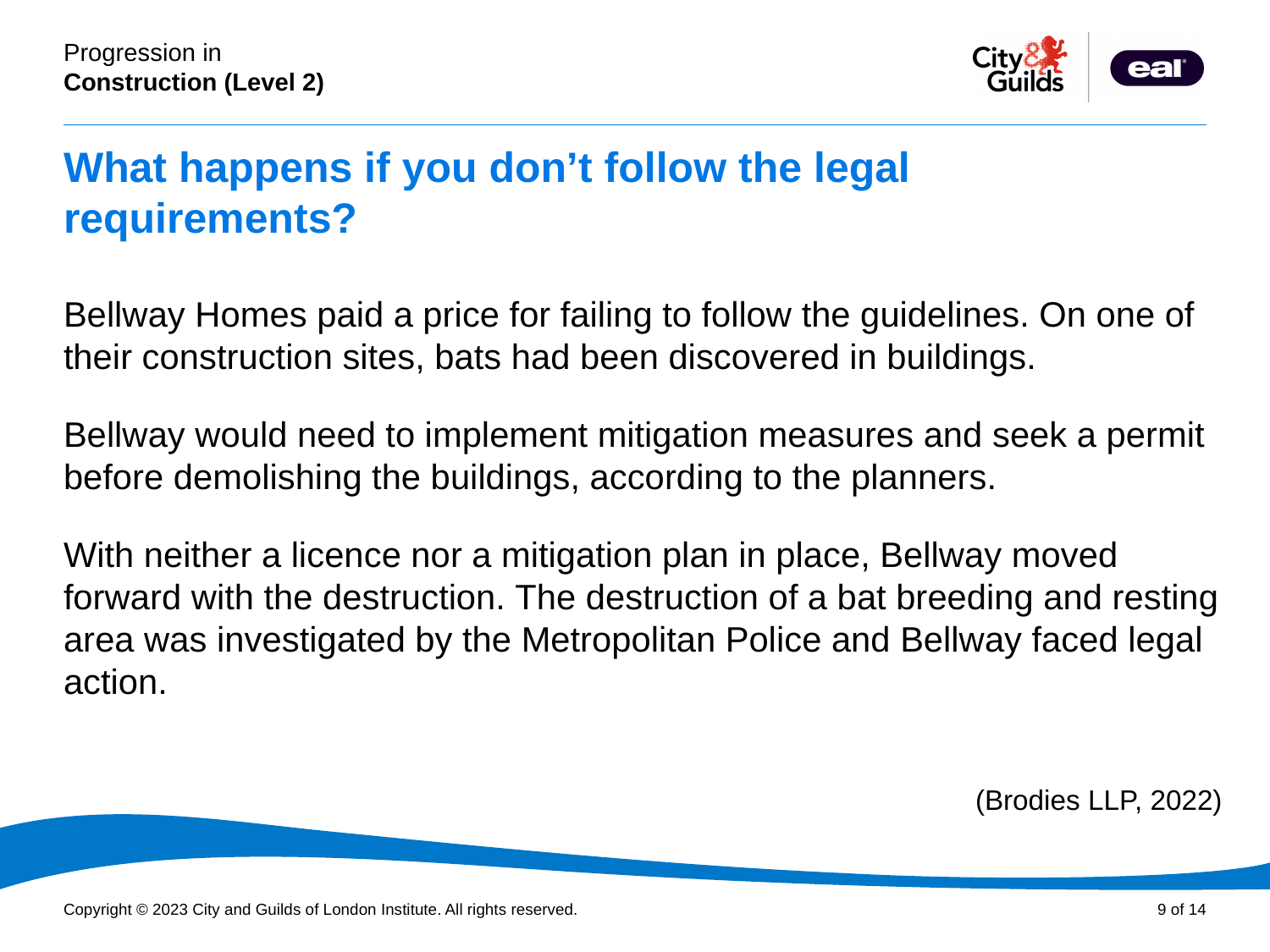

# What happens if you don’t follow the legal requirements?
Bellway Homes paid a price for failing to follow the guidelines. On one of their construction sites, bats had been discovered in buildings.
Bellway would need to implement mitigation measures and seek a permit before demolishing the buildings, according to the planners.
With neither a licence nor a mitigation plan in place, Bellway moved forward with the destruction. The destruction of a bat breeding and resting area was investigated by the Metropolitan Police and Bellway faced legal action.

(Brodies LLP, 2022)